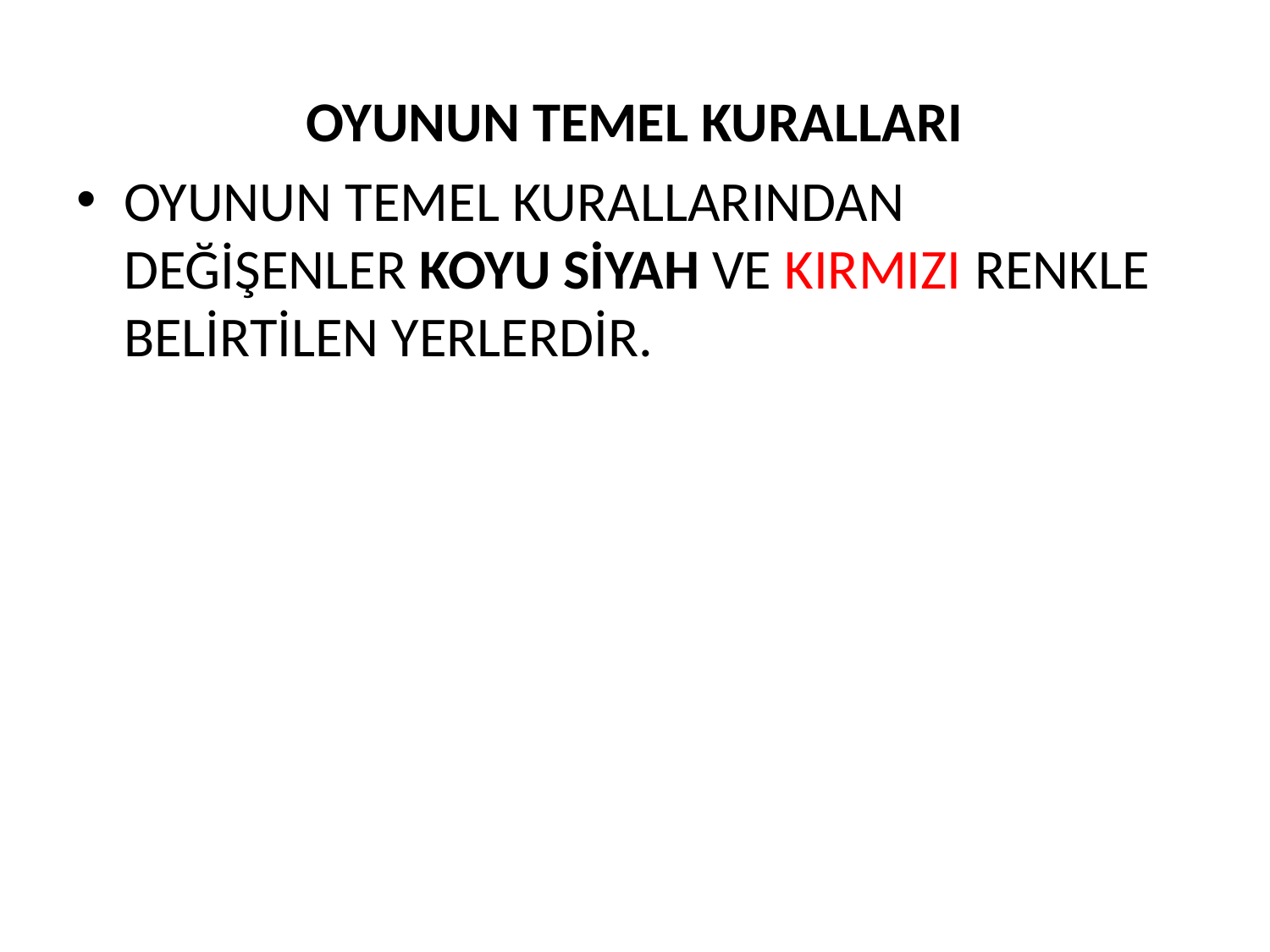

OYUNUN TEMEL KURALLARI
OYUNUN TEMEL KURALLARINDAN DEĞİŞENLER KOYU SİYAH VE KIRMIZI RENKLE BELİRTİLEN YERLERDİR.